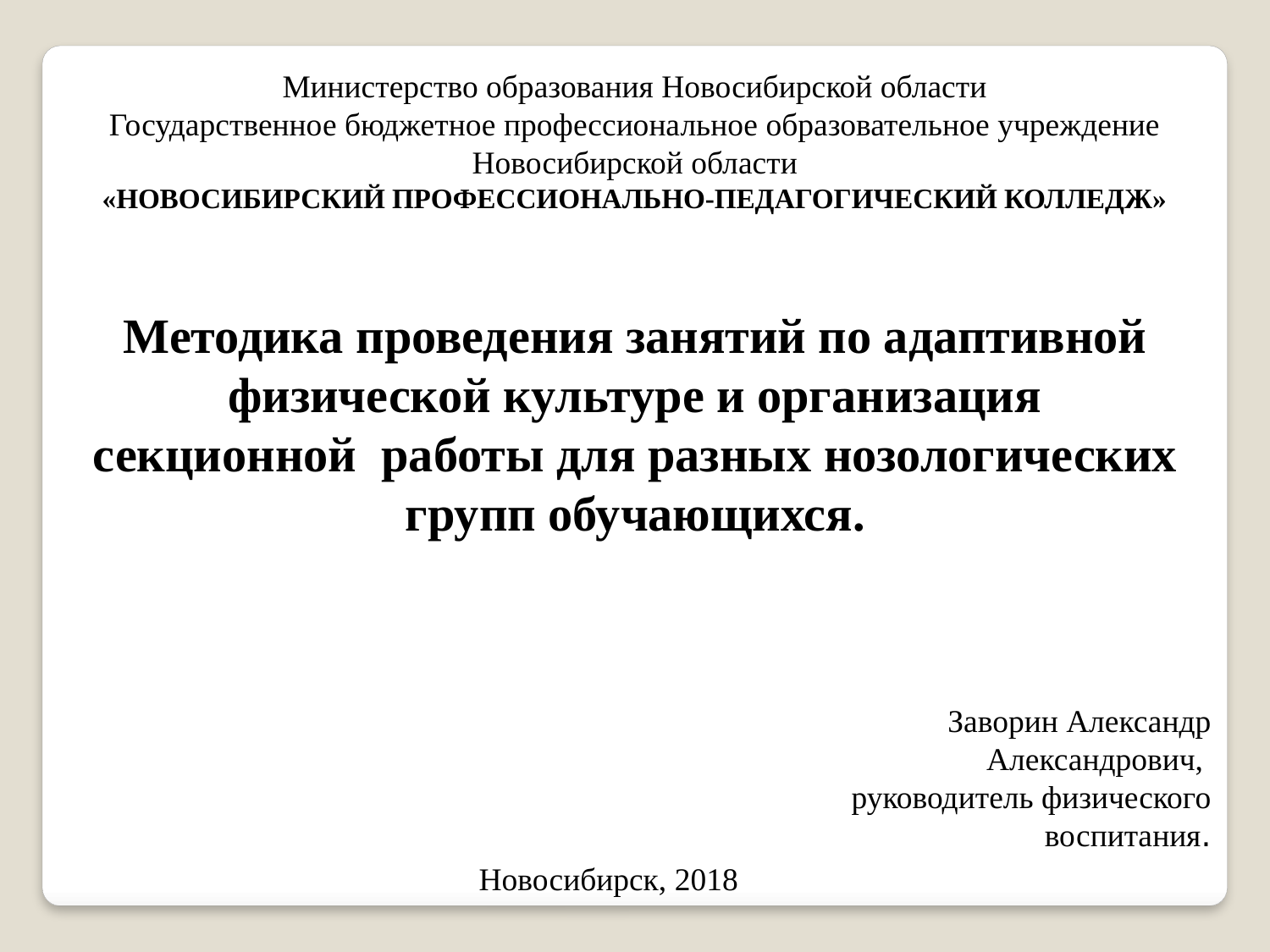

Министерство образования Новосибирской области
Государственное бюджетное профессиональное образовательное учреждение Новосибирской области
«НОВОСИБИРСКИЙ ПРОФЕССИОНАЛЬНО-ПЕДАГОГИЧЕСКИЙ КОЛЛЕДЖ»
Методика проведения занятий по адаптивной физической культуре и организация секционной  работы для разных нозологических групп обучающихся.
Заворин Александр Александрович,
руководитель физического воспитания.
Новосибирск, 2018